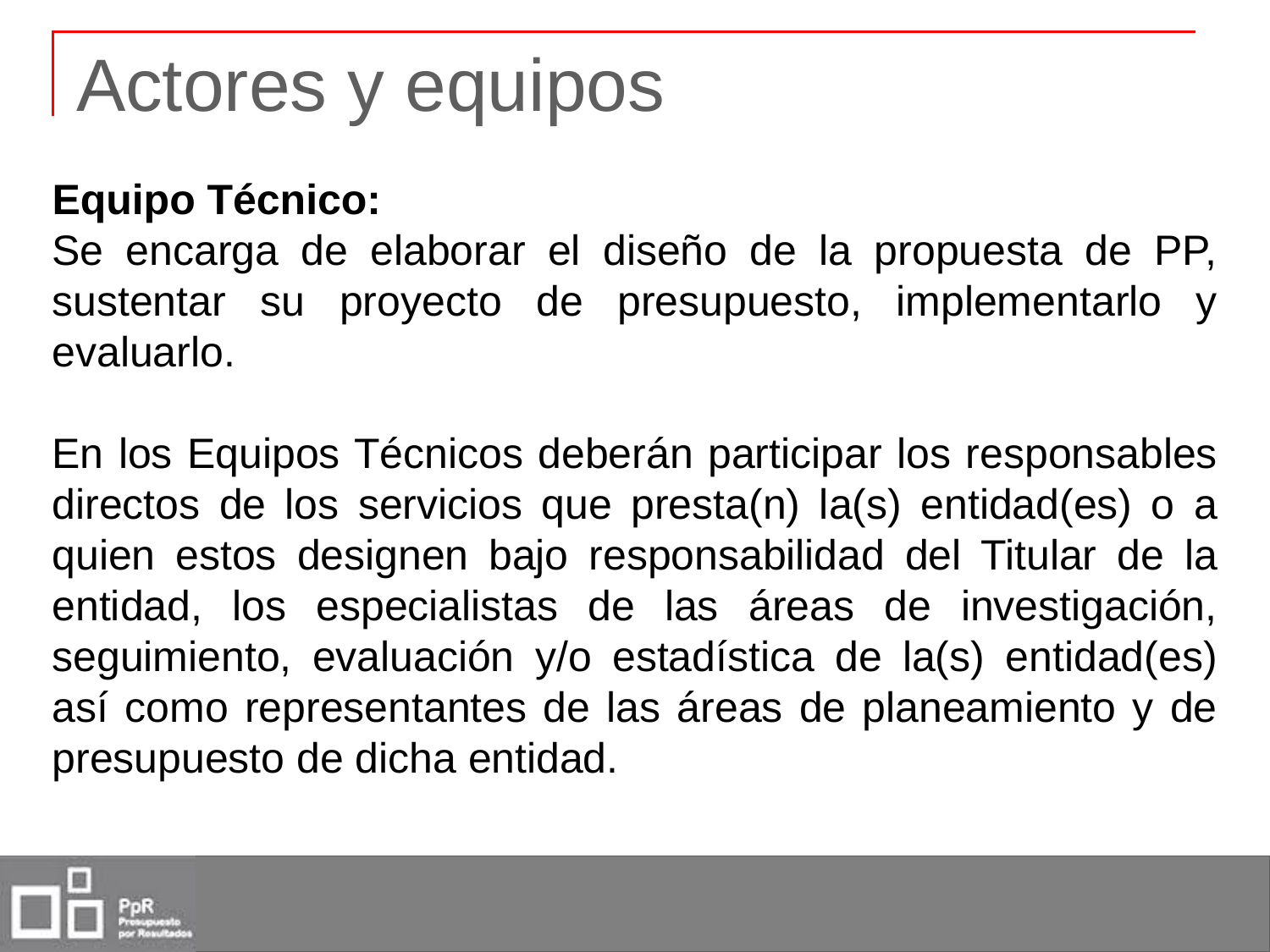

# Actores y equipos
Equipo Técnico:
Se encarga de elaborar el diseño de la propuesta de PP, sustentar su proyecto de presupuesto, implementarlo y evaluarlo.

En los Equipos Técnicos deberán participar los responsables directos de los servicios que presta(n) la(s) entidad(es) o a quien estos designen bajo responsabilidad del Titular de la entidad, los especialistas de las áreas de investigación, seguimiento, evaluación y/o estadística de la(s) entidad(es) así como representantes de las áreas de planeamiento y de presupuesto de dicha entidad.